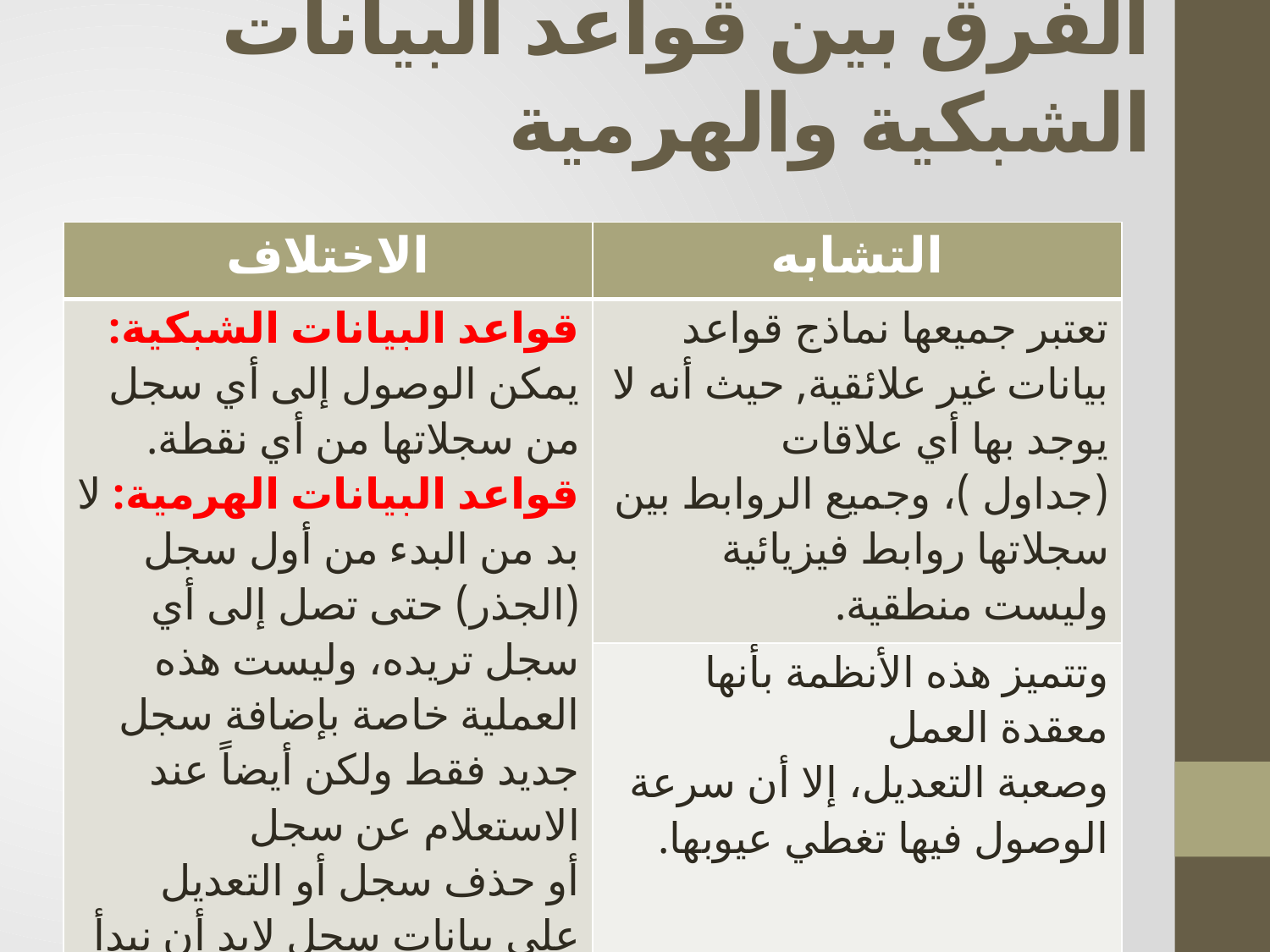

# الفرق بين قواعد البيانات الشبكية والهرمية
| الاختلاف | التشابه |
| --- | --- |
| قواعد البيانات الشبكية: يمكن الوصول إلى أي سجل من سجلاتها من أي نقطة. قواعد البيانات الهرمية: لا بد من البدء من أول سجل (الجذر) حتى تصل إلى أي سجل تريده، وليست هذه العملية خاصة بإضافة سجل جديد فقط ولكن أيضاً عند الاستعلام عن سجل أو حذف سجل أو التعديل على بيانات سجل لابد أن نبدأ من الجذر. | تعتبر جميعها نماذج قواعد بيانات غير علائقية, حيث أنه لا يوجد بها أي علاقات (جداول )، وجميع الروابط بين سجلاتها روابط فيزيائية وليست منطقية. |
|  | وتتميز هذه الأنظمة بأنها معقدة العمل وصعبة التعديل، إلا أن سرعة الوصول فيها تغطي عيوبها. |